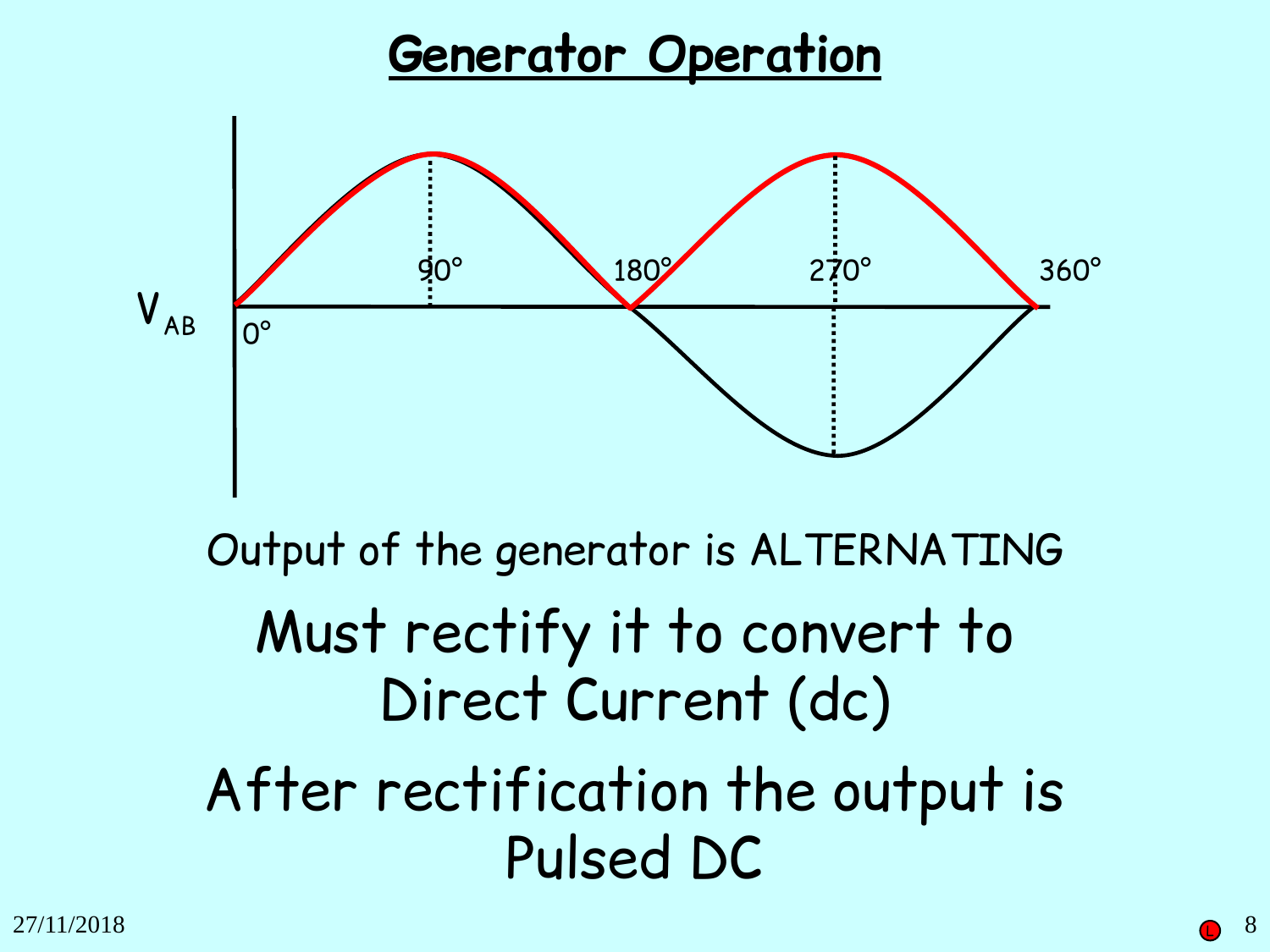

Generator Operation

90°
180°
270°
360°
0°

VAB

Output of the generator is ALTERNATING
Must rectify it to convert to
Direct Current (dc)
After rectification the output is Pulsed DC
27/11/2018
8
L